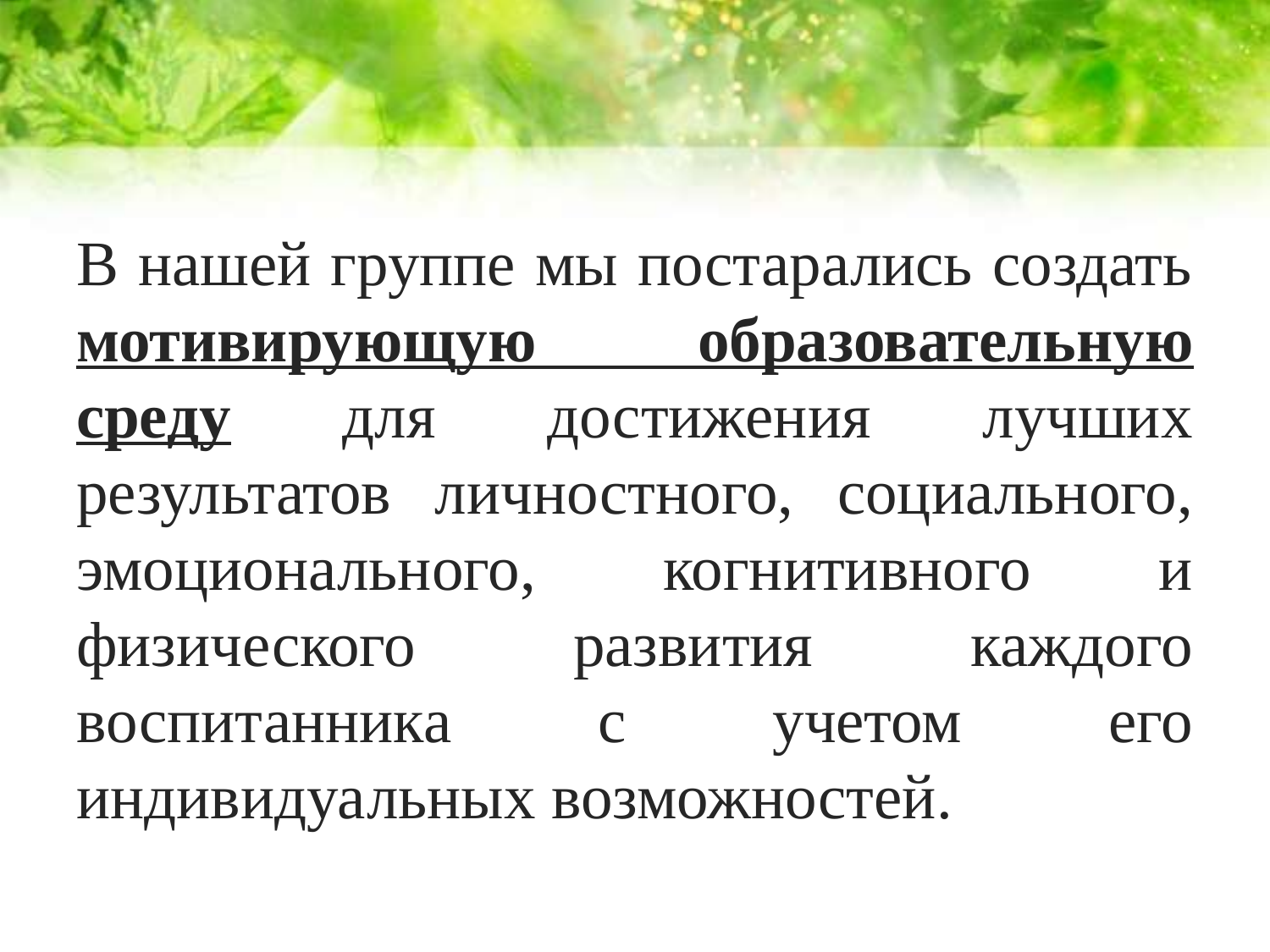

В нашей группе мы постарались создать мотивирующую образовательную среду для достижения лучших результатов личностного, социального, эмоционального, когнитивного и физического развития каждого воспитанника с учетом его индивидуальных возможностей.